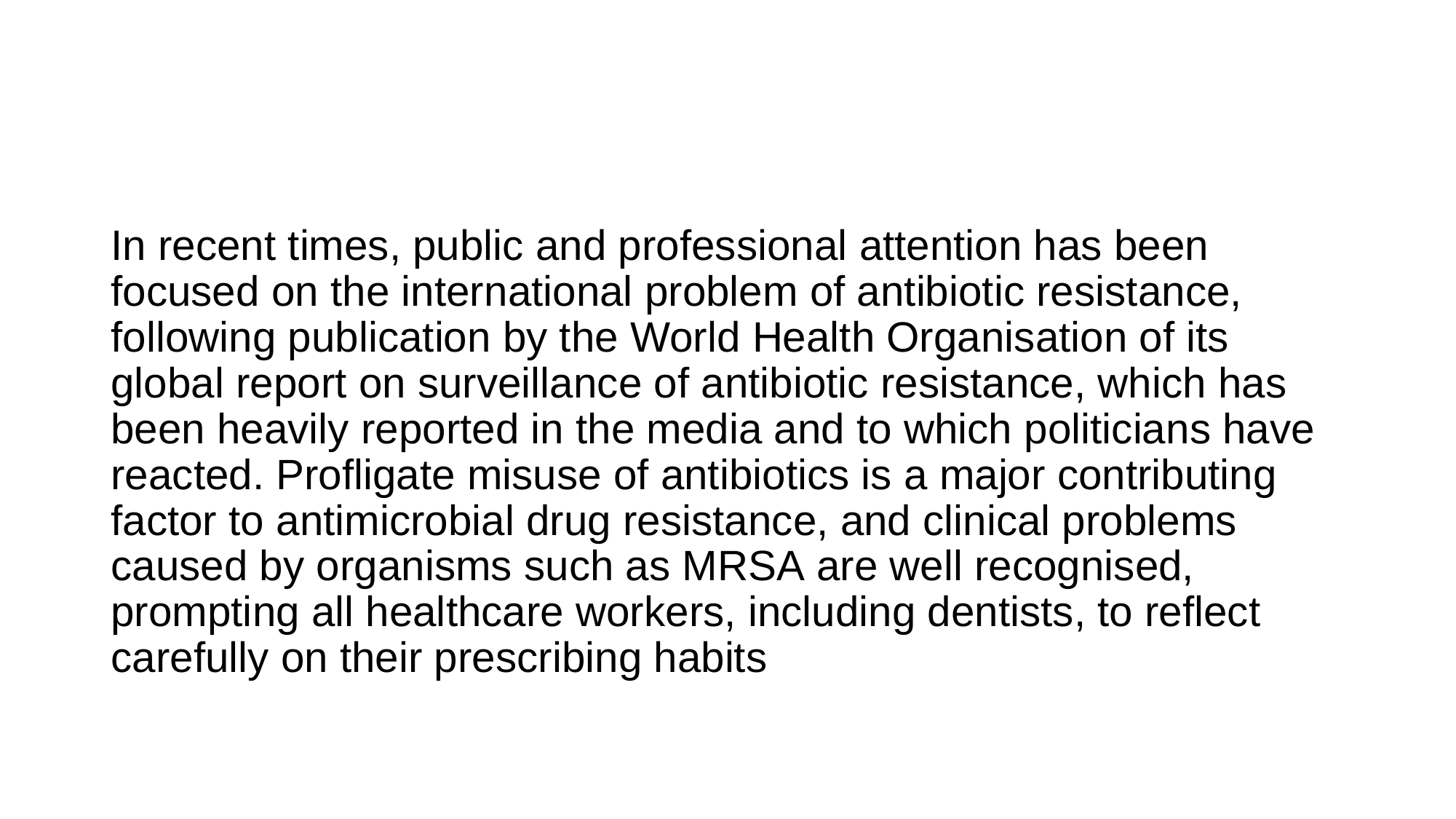

#
In recent times, public and professional attention has been focused on the international problem of antibiotic resistance, following publication by the World Health Organisation of its global report on surveillance of antibiotic resistance, which has been heavily reported in the media and to which politicians have reacted. Profligate misuse of antibiotics is a major contributing factor to antimicrobial drug resistance, and clinical problems caused by organisms such as MRSA are well recognised, prompting all healthcare workers, including dentists, to reflect carefully on their prescribing habits